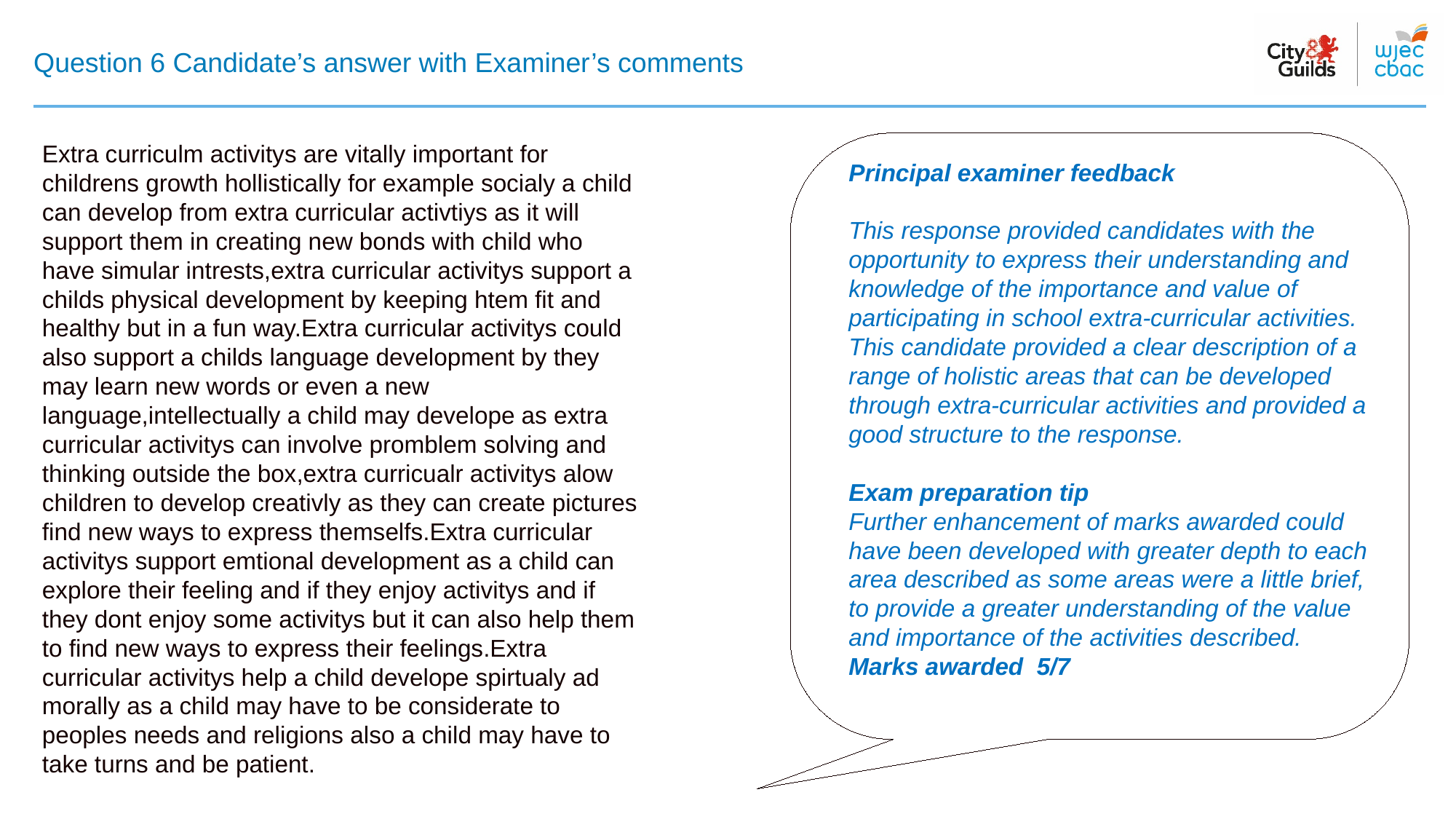

# Question 6 Candidate’s answer with Examiner’s comments
Extra curriculm activitys are vitally important for childrens growth hollistically for example socialy a child can develop from extra curricular activtiys as it will support them in creating new bonds with child who have simular intrests,extra curricular activitys support a childs physical development by keeping htem fit and healthy but in a fun way.Extra curricular activitys could also support a childs language development by they may learn new words or even a new language,intellectually a child may develope as extra curricular activitys can involve promblem solving and thinking outside the box,extra curricualr activitys alow children to develop creativly as they can create pictures find new ways to express themselfs.Extra curricular activitys support emtional development as a child can explore their feeling and if they enjoy activitys and if they dont enjoy some activitys but it can also help them to find new ways to express their feelings.Extra curricular activitys help a child develope spirtualy ad morally as a child may have to be considerate to peoples needs and religions also a child may have to take turns and be patient.

Principal examiner feedback​
​
This response provided candidates with the opportunity to express their understanding and knowledge of the importance and value of participating in school extra-curricular activities. This candidate provided a clear description of a range of holistic areas that can be developed through extra-curricular activities and provided a good structure to the response.

Exam preparation tip
Further enhancement of marks awarded could have been developed with greater depth to each area described as some areas were a little brief, to provide a greater understanding of the value and importance of the activities described.
Marks awarded  5/7